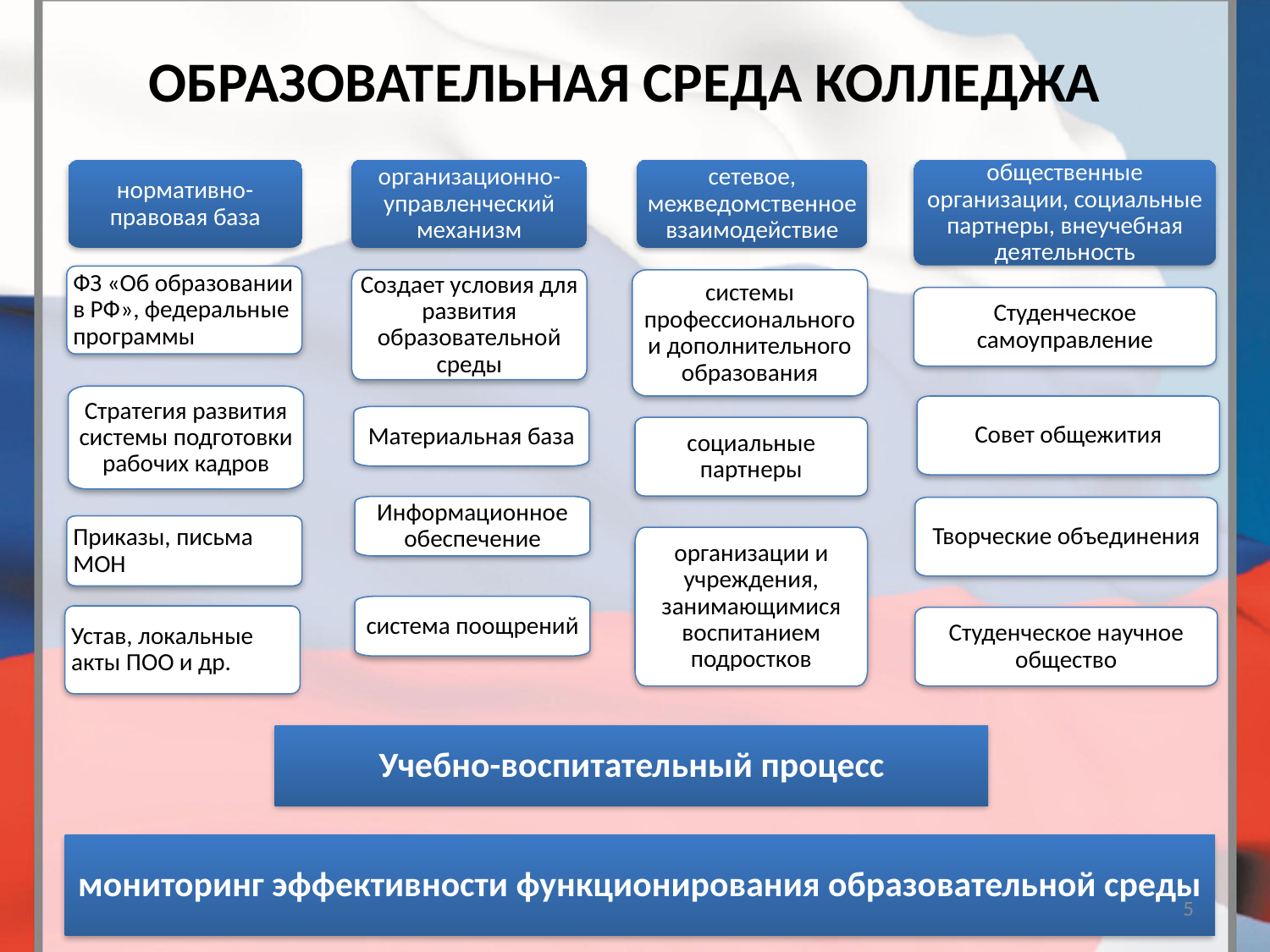

# образовательная среда колледжа
нормативно-правовая база
организационно-управленческий механизм
сетевое, межведомственное взаимодействие
общественные организации, социальные партнеры, внеучебная деятельность
ФЗ «Об образовании в РФ», федеральные программы
Создает условия для развития образовательной среды
системы профессионального и дополнительного образования
Студенческое самоуправление
Стратегия развития системы подготовки рабочих кадров
Материальная база
Приказы, письма МОН
Совет общежития
социальные партнеры
Информационное обеспечение
Творческие объединения
организации и учреждения, занимающимися воспитанием подростков
система поощрений
Устав, локальные акты ПОО и др.
Студенческое научное общество
Учебно-воспитательный процесс
мониторинг эффективности функционирования образовательной среды

5